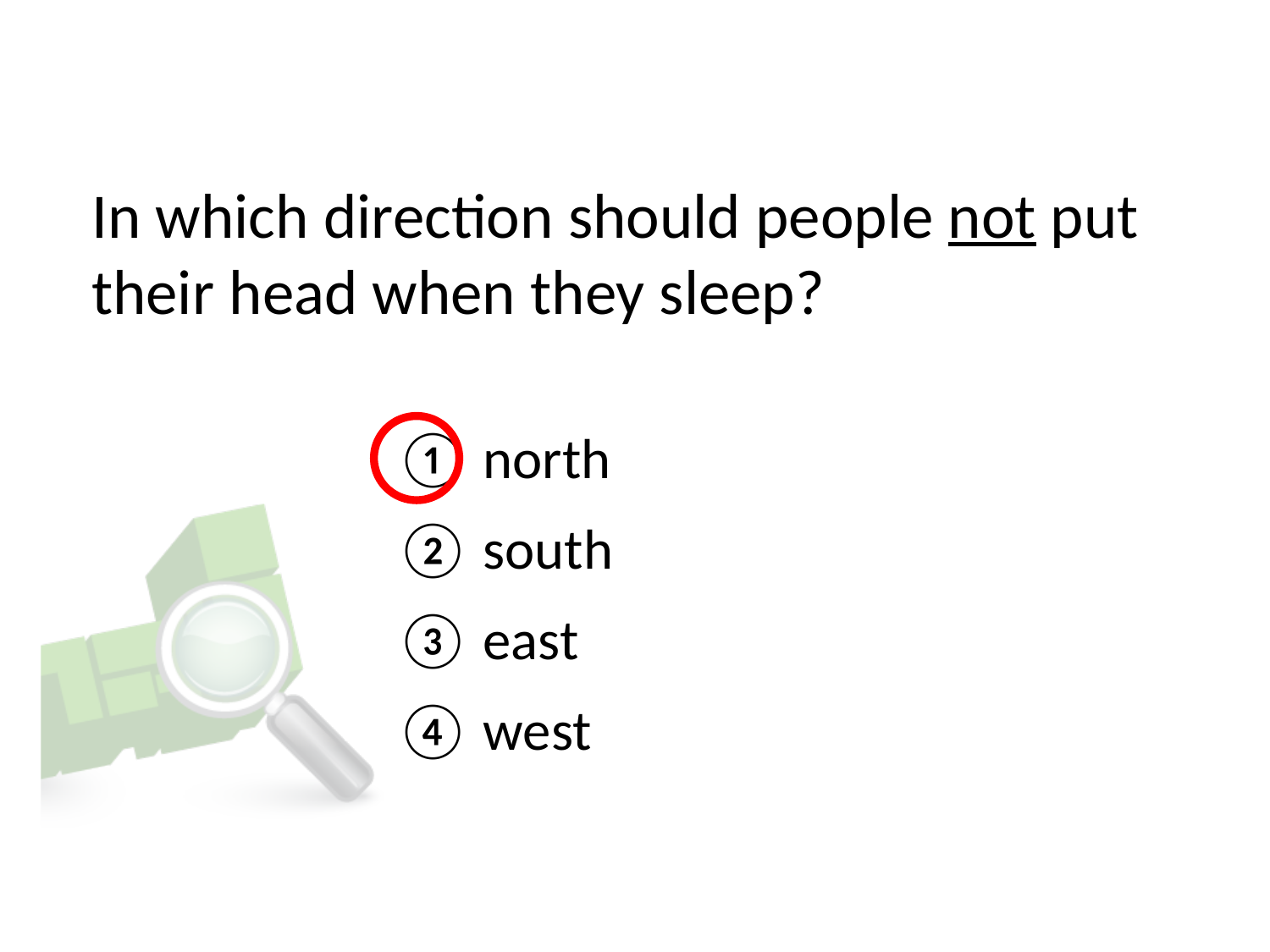

# In which direction should people not put their head when they sleep?
① north
② south
③ east
④ west